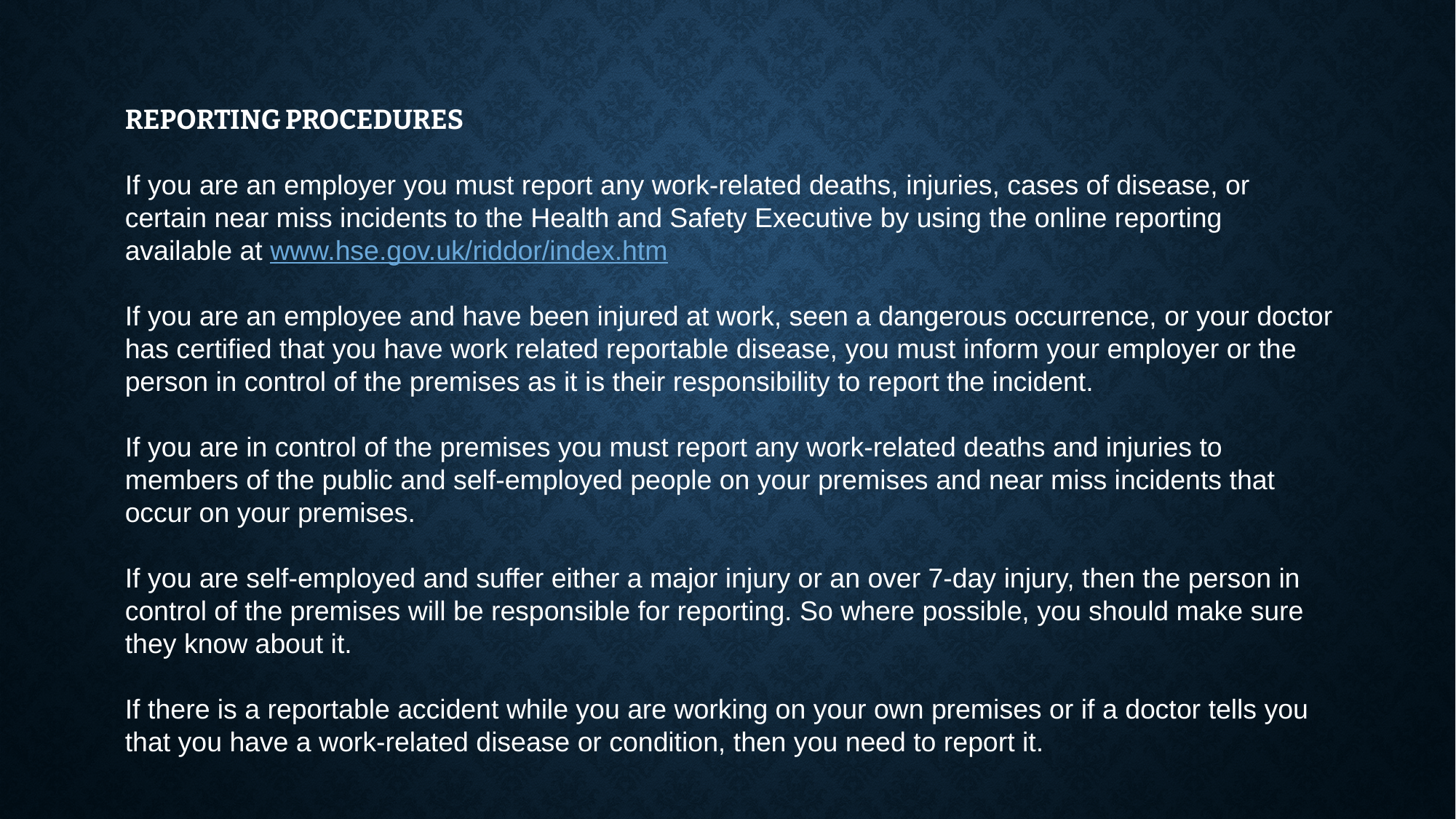

REPORTING PROCEDURES

If you are an employer you must report any work-related deaths, injuries, cases of disease, or certain near miss incidents to the Health and Safety Executive by using the online reporting available at www.hse.gov.uk/riddor/index.htm

If you are an employee and have been injured at work, seen a dangerous occurrence, or your doctor has certified that you have work related reportable disease, you must inform your employer or the person in control of the premises as it is their responsibility to report the incident.

If you are in control of the premises you must report any work-related deaths and injuries to members of the public and self-employed people on your premises and near miss incidents that occur on your premises.

If you are self-employed and suffer either a major injury or an over 7-day injury, then the person in control of the premises will be responsible for reporting. So where possible, you should make sure they know about it.

If there is a reportable accident while you are working on your own premises or if a doctor tells you that you have a work-related disease or condition, then you need to report it.